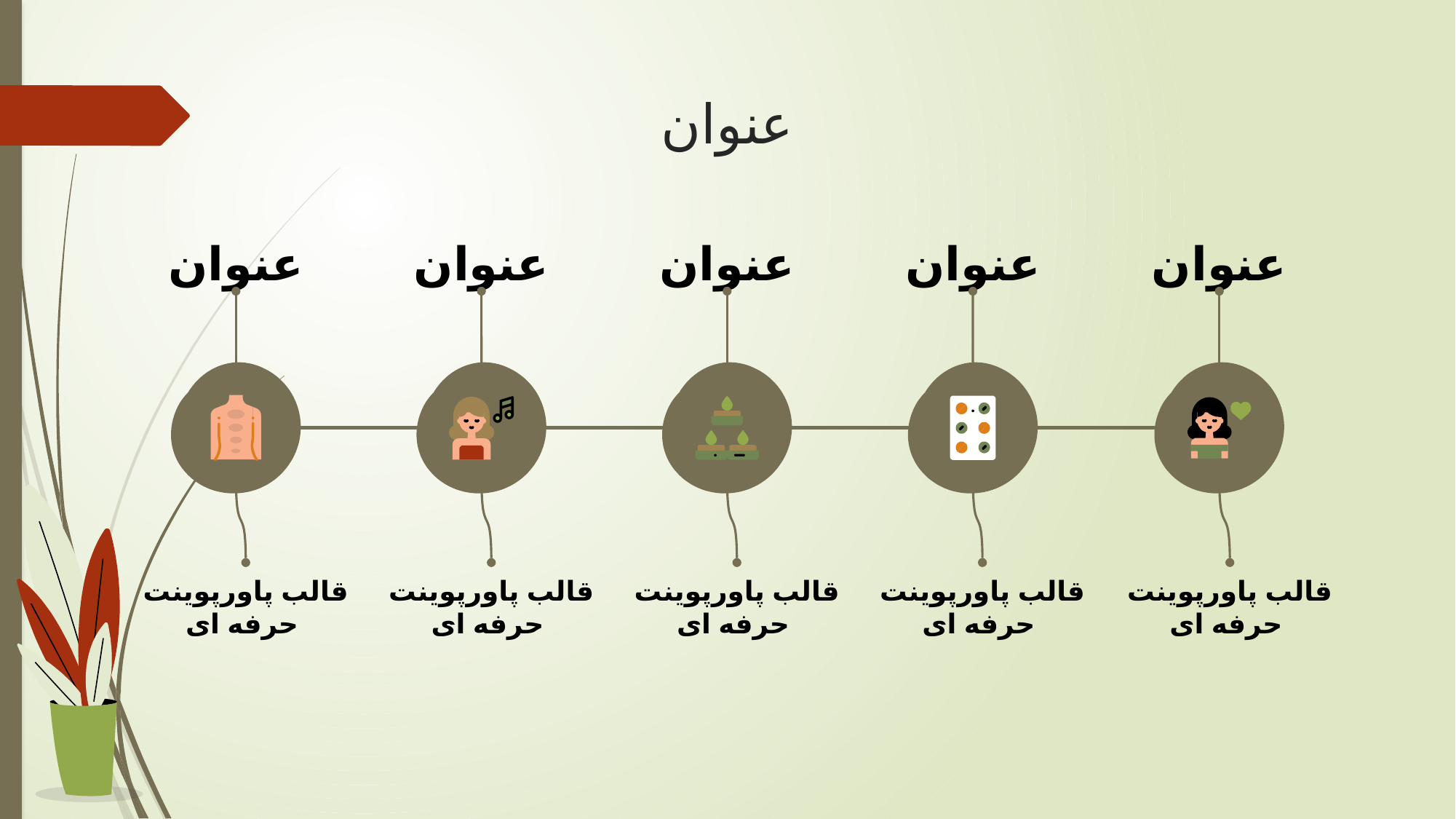

# عنوان
عنوان
عنوان
عنوان
عنوان
عنوان

قالب پاورپوينت حرفه ای
قالب پاورپوينت حرفه ای
قالب پاورپوينت حرفه ای
قالب پاورپوينت حرفه ای
قالب پاورپوينت حرفه ای